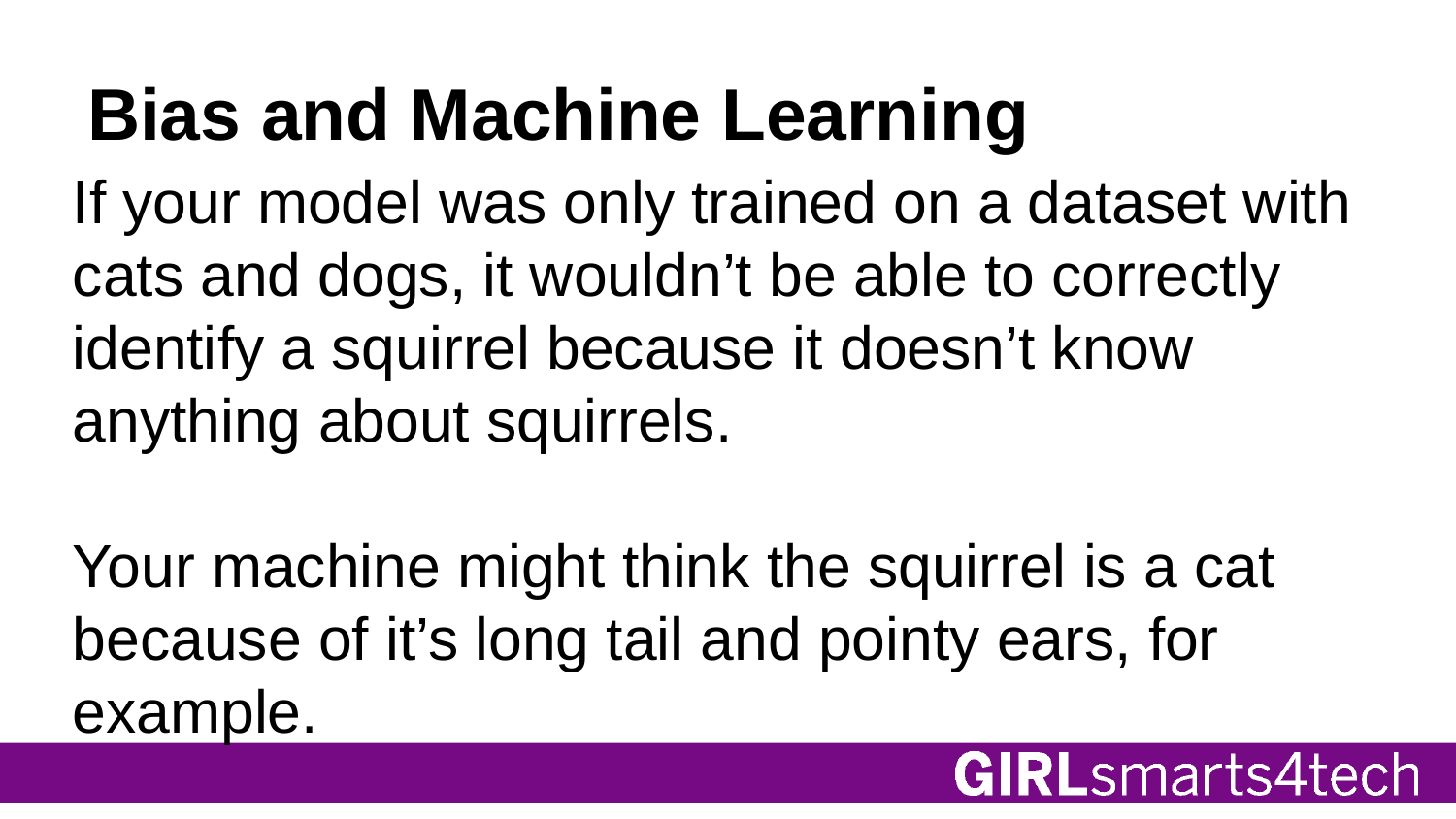

# Bias and Machine Learning
If your model was only trained on a dataset with cats and dogs, it wouldn’t be able to correctly identify a squirrel because it doesn’t know anything about squirrels.

Your machine might think the squirrel is a cat because of it’s long tail and pointy ears, for example.